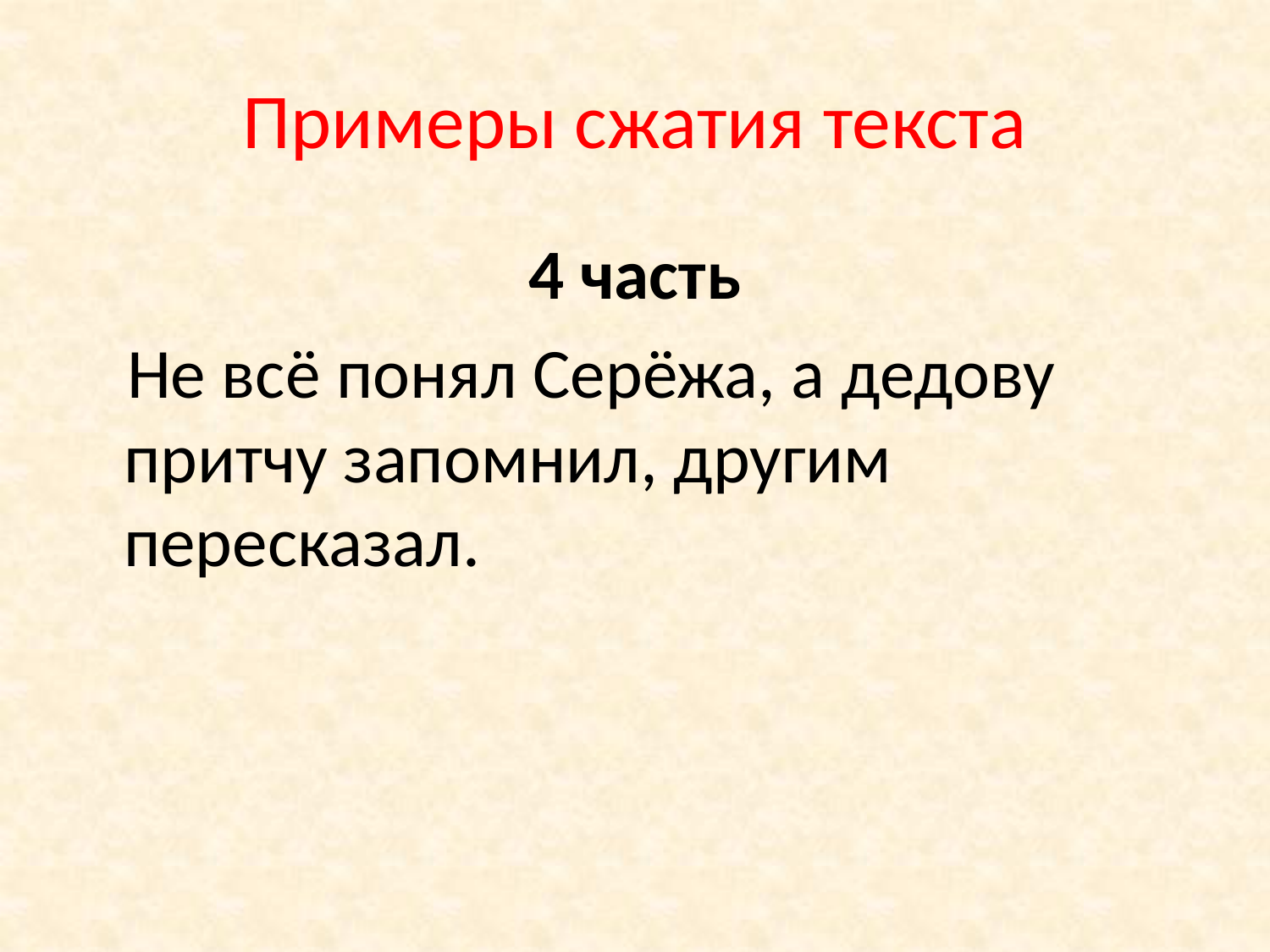

# Примеры сжатия текста
4 часть
    Не всё понял Серёжа, а дедову притчу запомнил, другим пересказал.